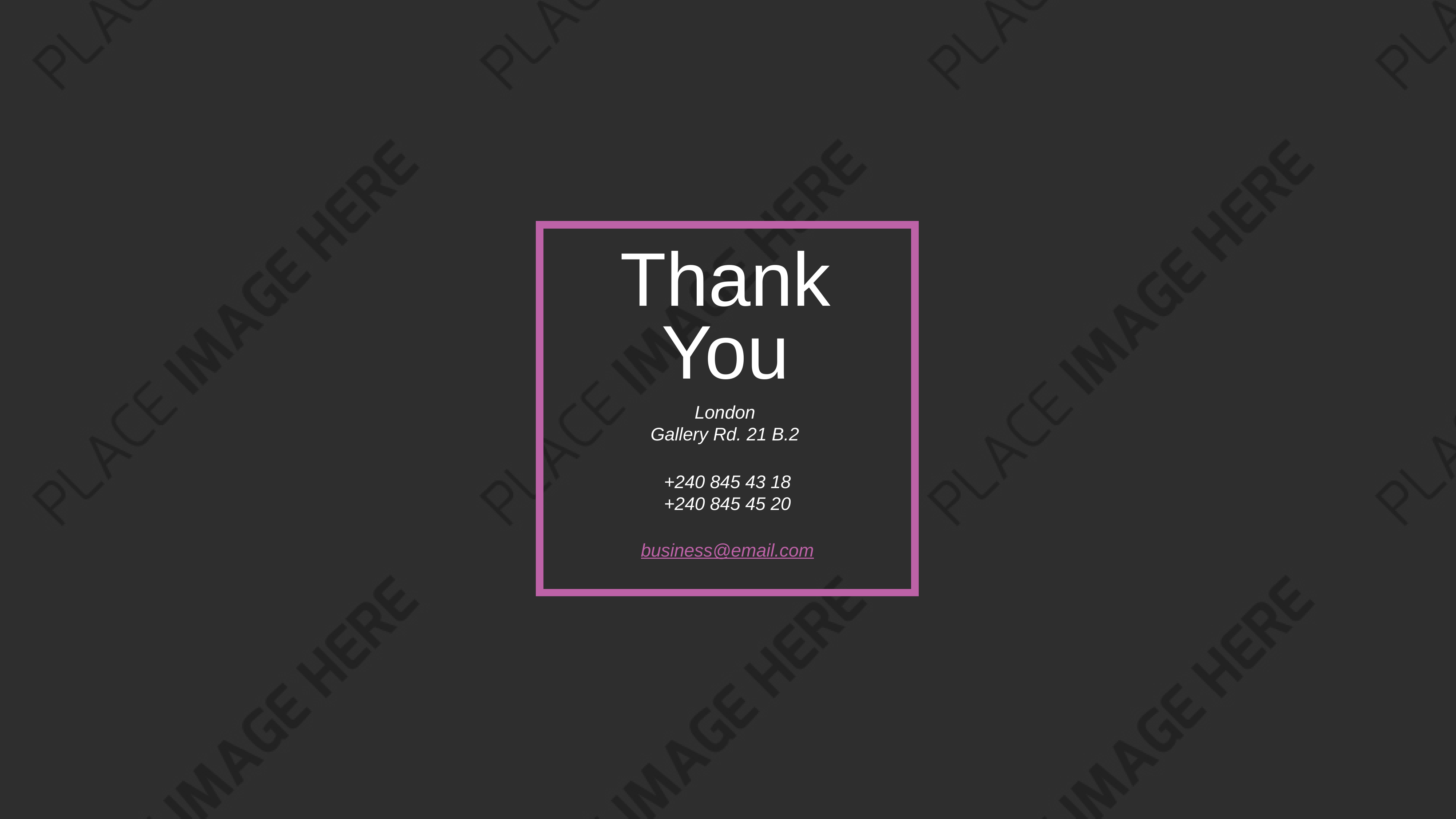

Thank You
London
Gallery Rd. 21 B.2
+240 845 43 18
+240 845 45 20
business@email.com